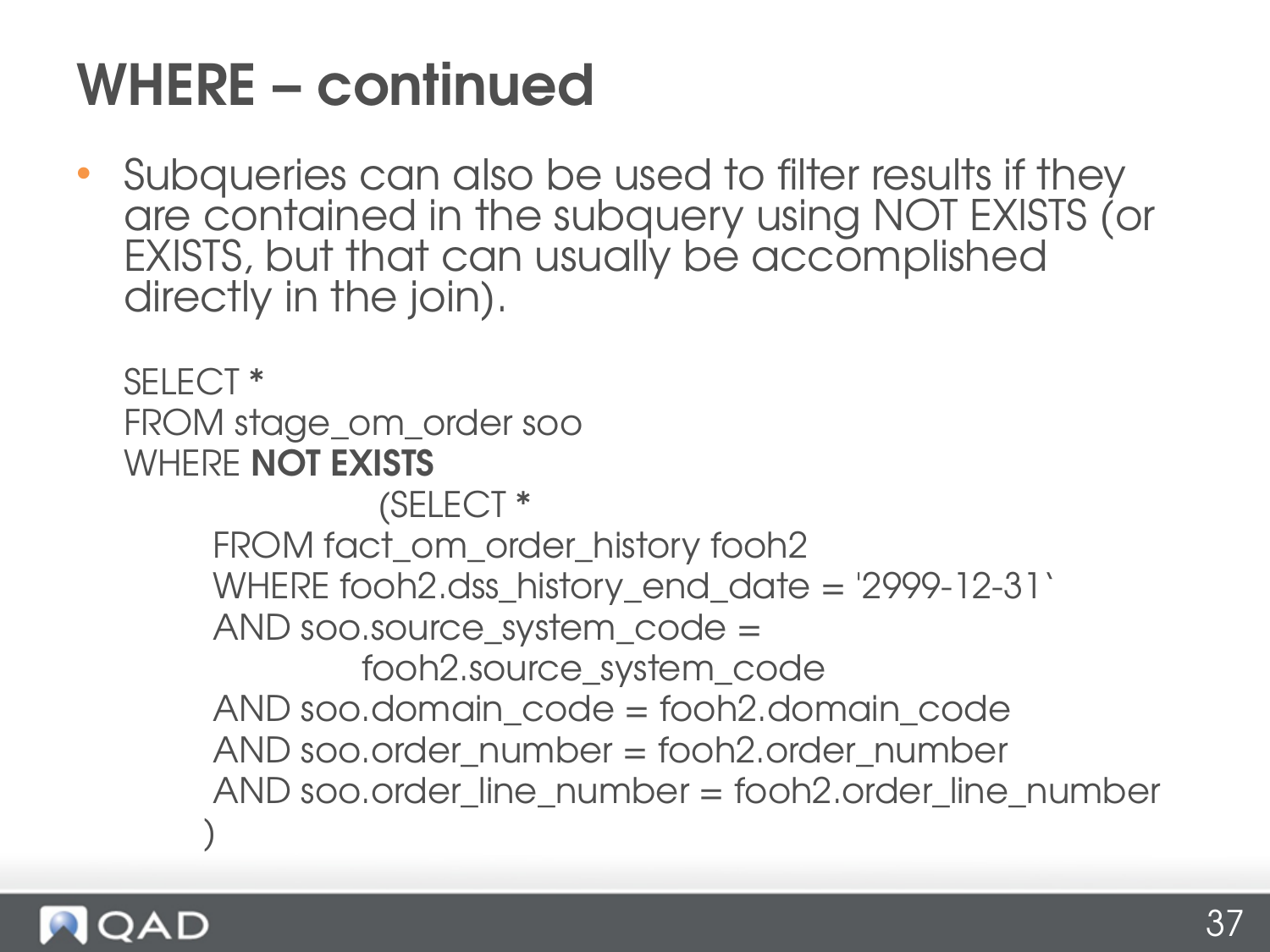

# WHERE – continued
Subqueries can also be used to filter results if they are contained in the subquery using NOT EXISTS (or EXISTS, but that can usually be accomplished directly in the join).

	SELECT *
	FROM stage_om_order soo
	WHERE NOT EXISTS
			(SELECT *
 FROM fact_om_order_history fooh2
 WHERE fooh2.dss_history_end_date = '2999-12-31‘
 AND soo.source_system_code =
		fooh2.source_system_code
 AND soo.domain_code = fooh2.domain_code
 AND soo.order_number = fooh2.order_number
 AND soo.order_line_number = fooh2.order_line_number
)
37